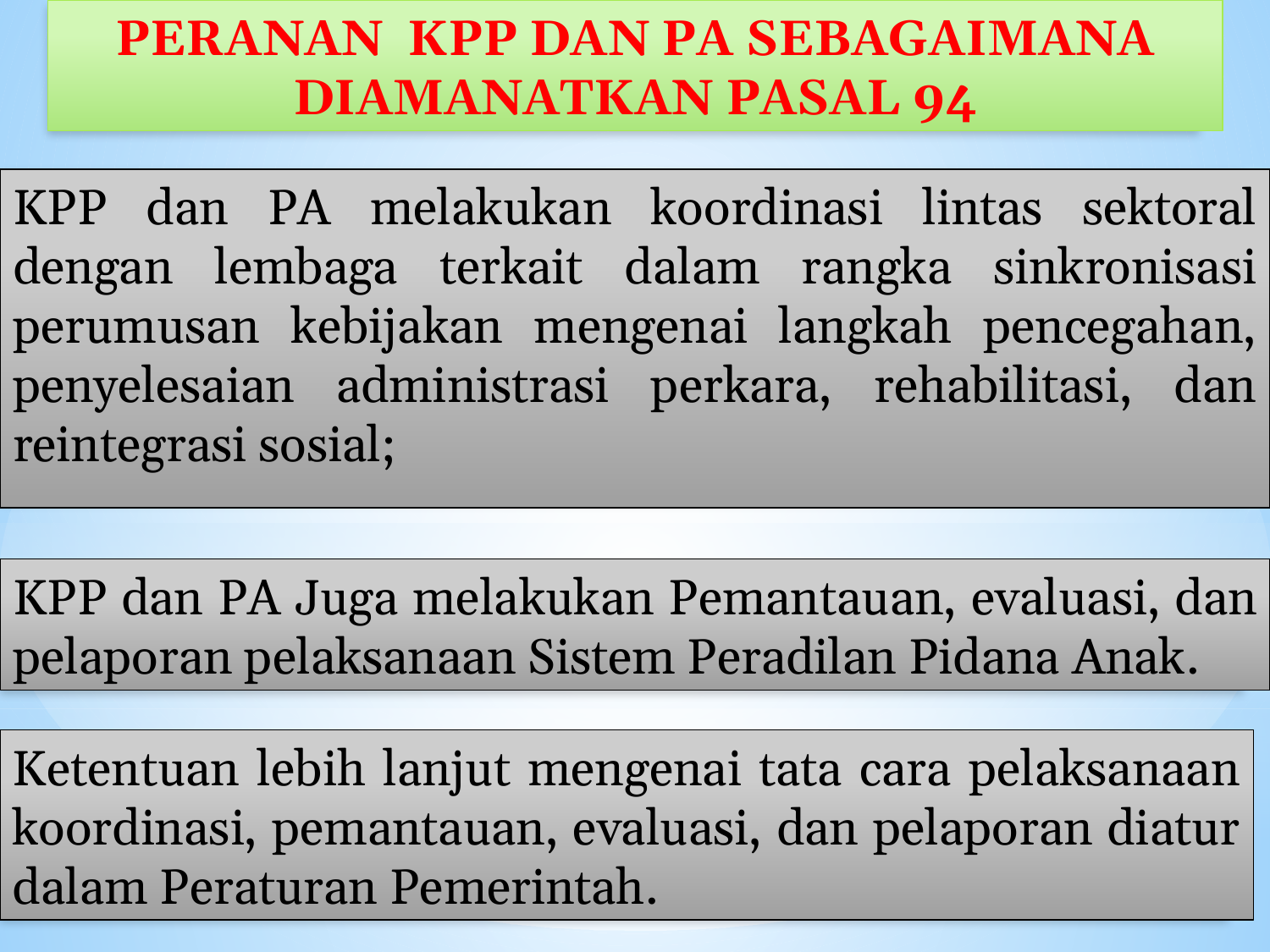

PERANAN  KPP DAN PA SEBAGAIMANA DIAMANATKAN PASAL 94
KPP dan PA melakukan koordinasi lintas sektoral dengan lembaga terkait dalam rangka sinkronisasi perumusan kebijakan mengenai langkah pencegahan, penyelesaian administrasi perkara, rehabilitasi, dan reintegrasi sosial;

KPP dan PA Juga melakukan Pemantauan, evaluasi, dan pelaporan pelaksanaan Sistem Peradilan Pidana Anak.
Ketentuan lebih lanjut mengenai tata cara pelaksanaan koordinasi, pemantauan, evaluasi, dan pelaporan diatur dalam Peraturan Pemerintah.